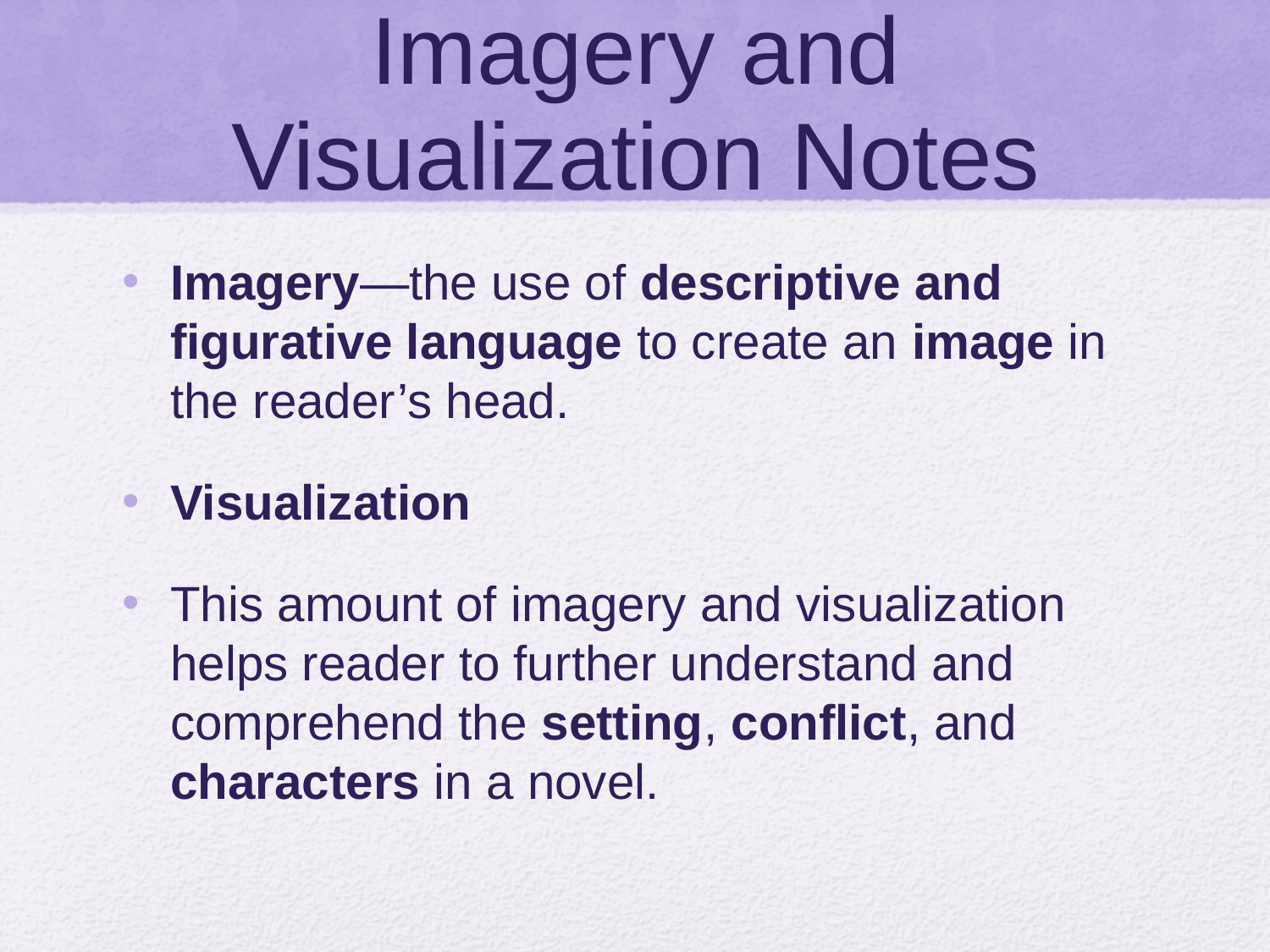

# Imagery and Visualization Notes
Imagery—the use of descriptive and figurative language to create an image in the reader’s head.
Visualization
This amount of imagery and visualization helps reader to further understand and comprehend the setting, conflict, and characters in a novel.